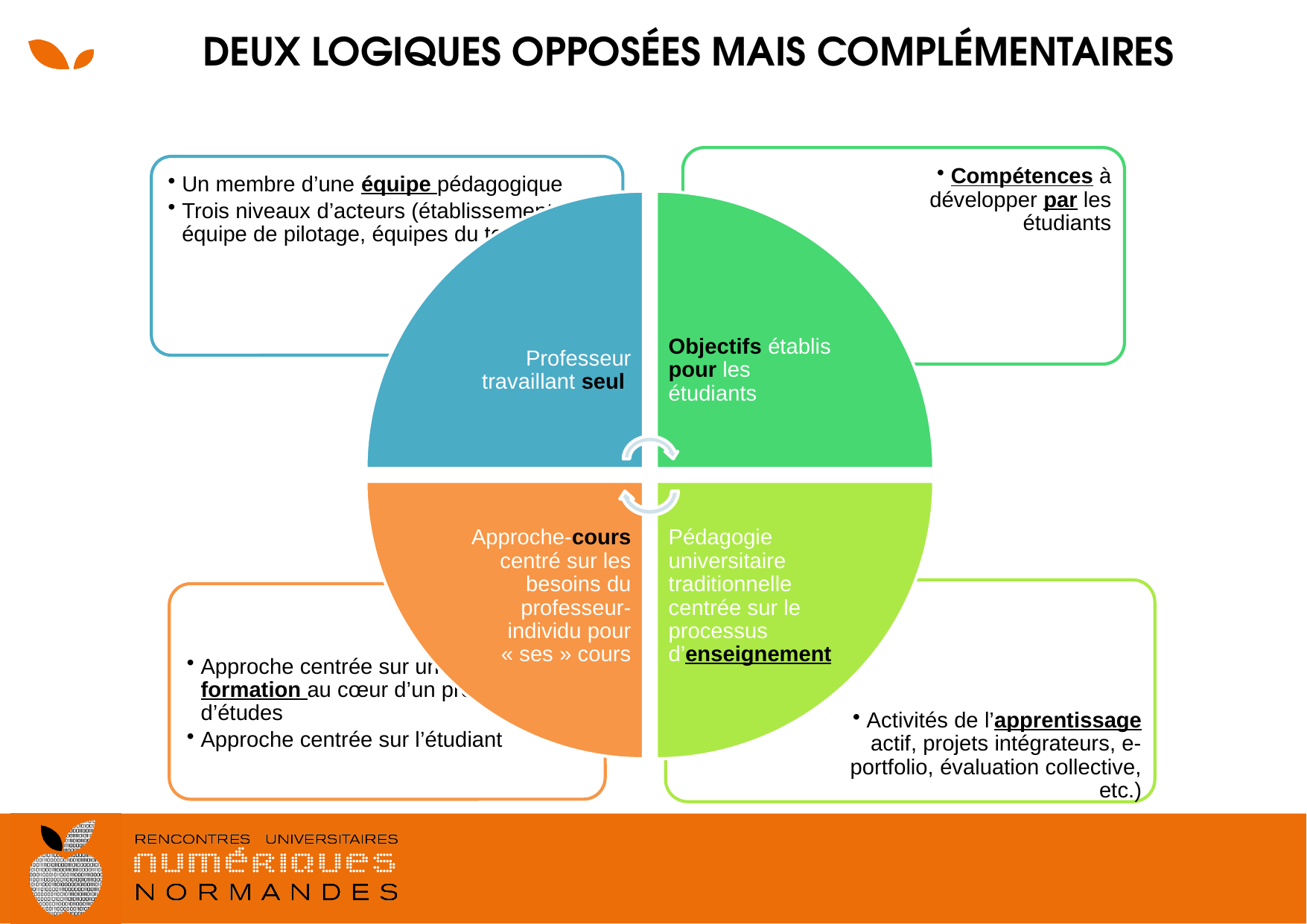

# Deux logiques opposées mais complémentaires

Activités de l’apprentissage actif, projets intégrateurs, e-portfolio, évaluation collective, etc.)
Approche centrée sur un projet de formation au cœur d’un programme d’études
Approche centrée sur l’étudiant
Compétences à développer par les étudiants
Un membre d’une équipe pédagogique
Trois niveaux d’acteurs (établissement, équipe de pilotage, équipes du terrain)
Professeur travaillant seul
Objectifs établis pour les étudiants

Pédagogie universitaire traditionnelle centrée sur le processus d’enseignement

Approche-cours centré sur les besoins du professeur-individu pour « ses » cours